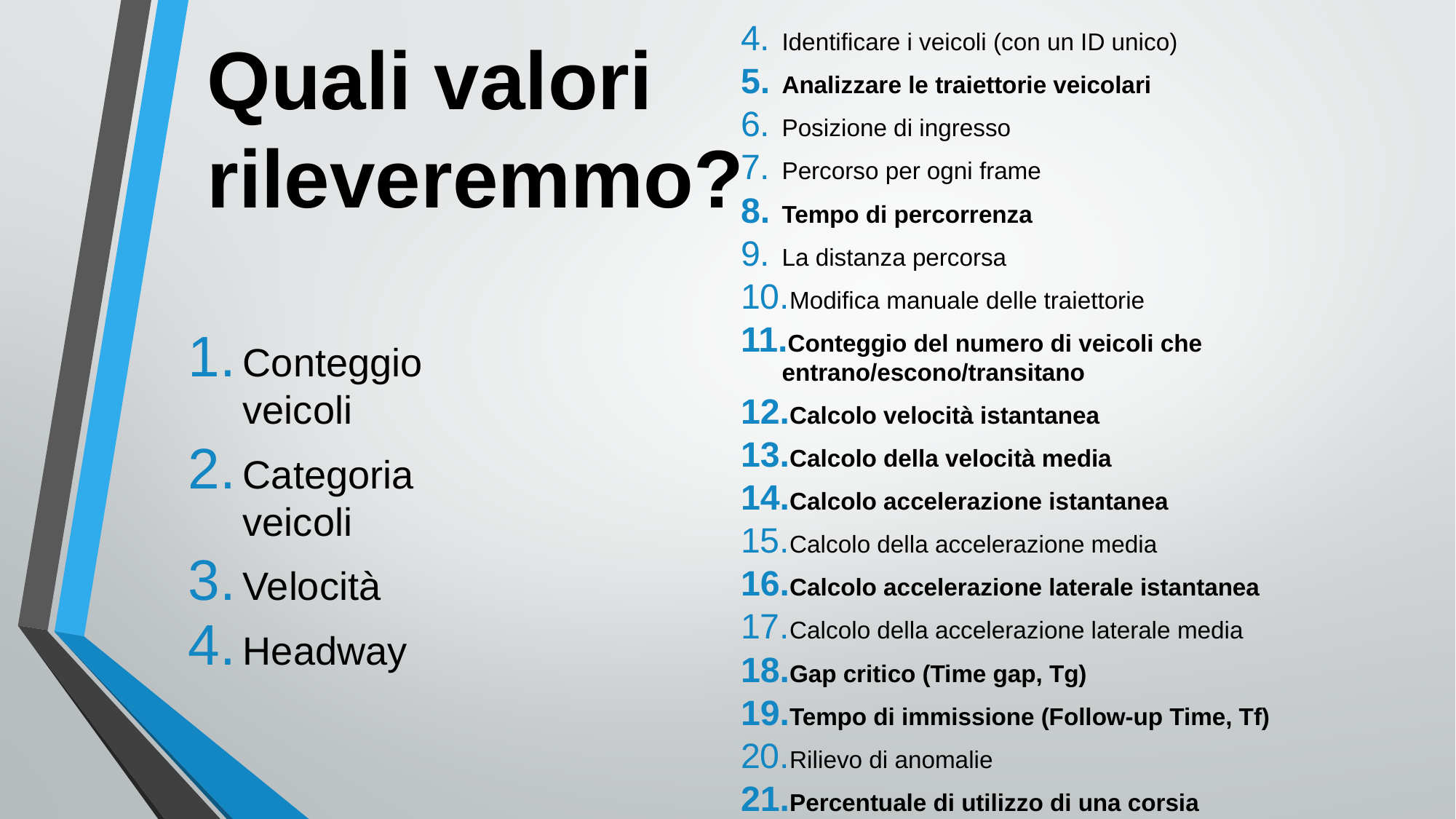

# Quali valori rileveremmo?
Identificare i veicoli (con un ID unico)
Analizzare le traiettorie veicolari
Posizione di ingresso
Percorso per ogni frame
Tempo di percorrenza
La distanza percorsa
Modifica manuale delle traiettorie
Conteggio del numero di veicoli che entrano/escono/transitano
Calcolo velocità istantanea
Calcolo della velocità media
Calcolo accelerazione istantanea
Calcolo della accelerazione media
Calcolo accelerazione laterale istantanea
Calcolo della accelerazione laterale media
Gap critico (Time gap, Tg)
Tempo di immissione (Follow-up Time, Tf)
Rilievo di anomalie
Percentuale di utilizzo di una corsia
Conteggio veicoli
Categoria veicoli
Velocità
Headway